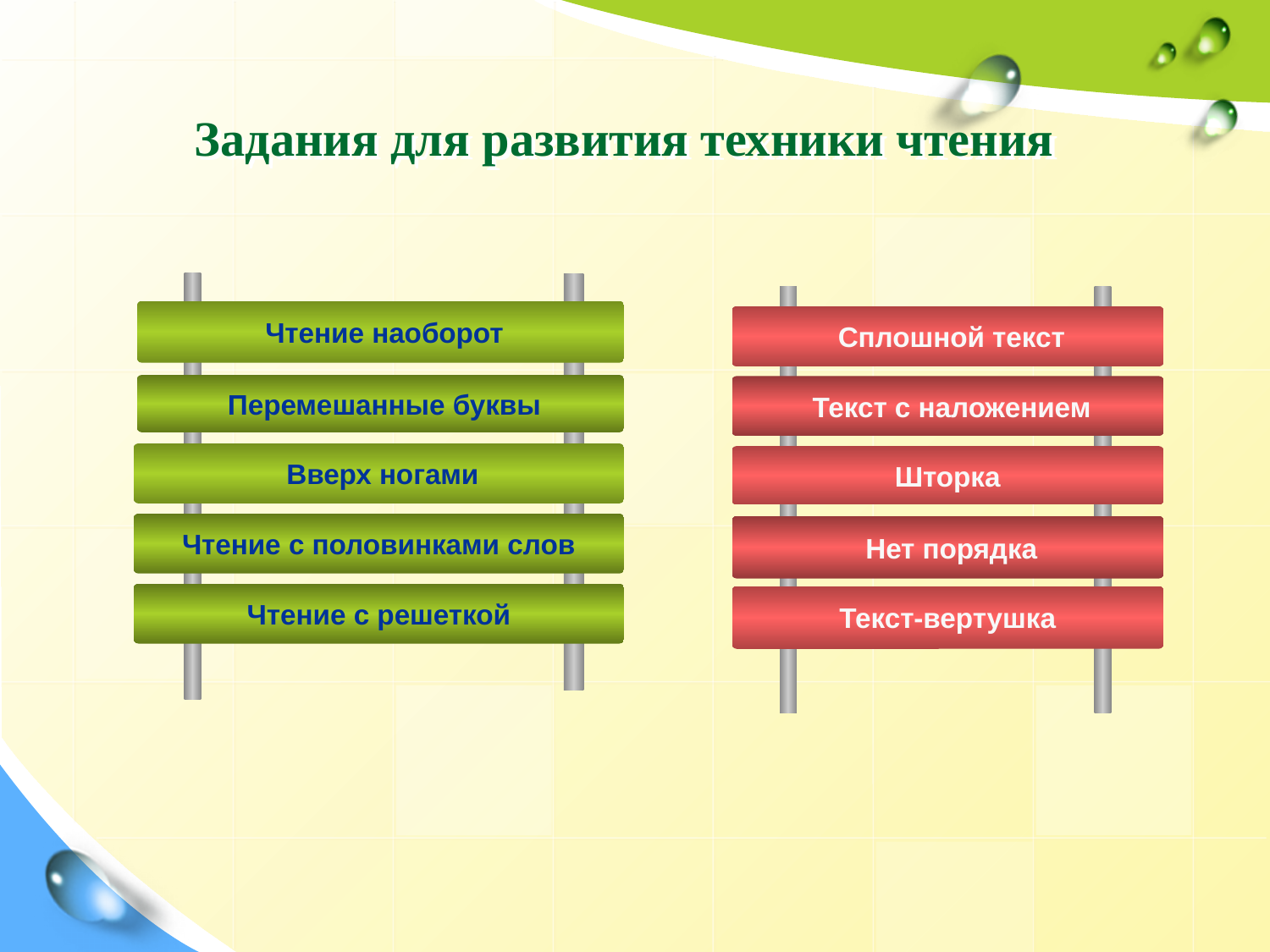

Задания для развития техники чтения

 Чтение наоборот
 Перемешанные буквы
 Вверх ногами
Чтение с половинками слов
Чтение с решеткой

 Сплошной текст
 Текст с наложением
Шторка
 Нет порядка
Текст-вертушка